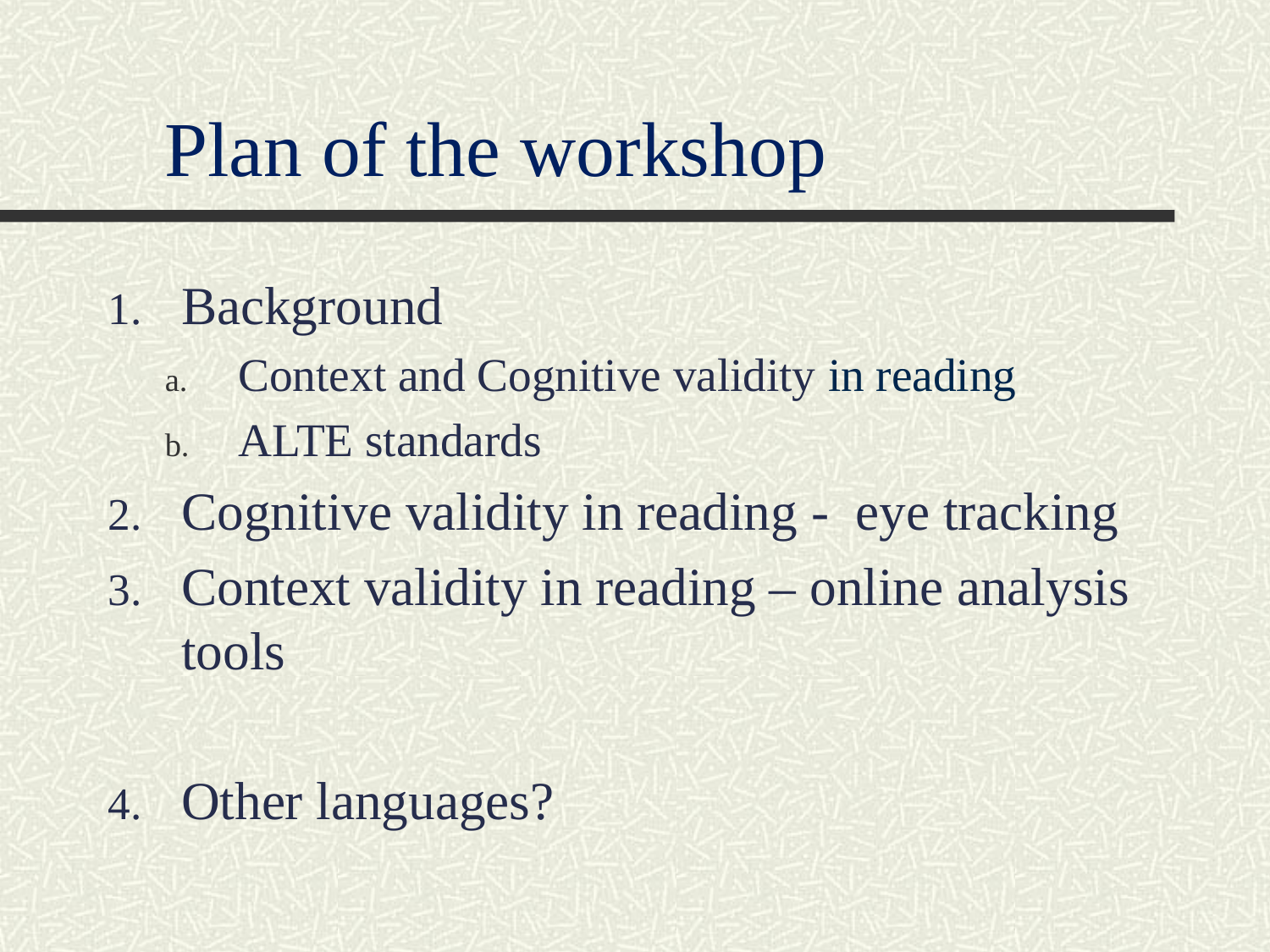

# Plan of the workshop
Background
Context and Cognitive validity in reading
ALTE standards
Cognitive validity in reading -  eye tracking
Context validity in reading – online analysis tools

Other languages?